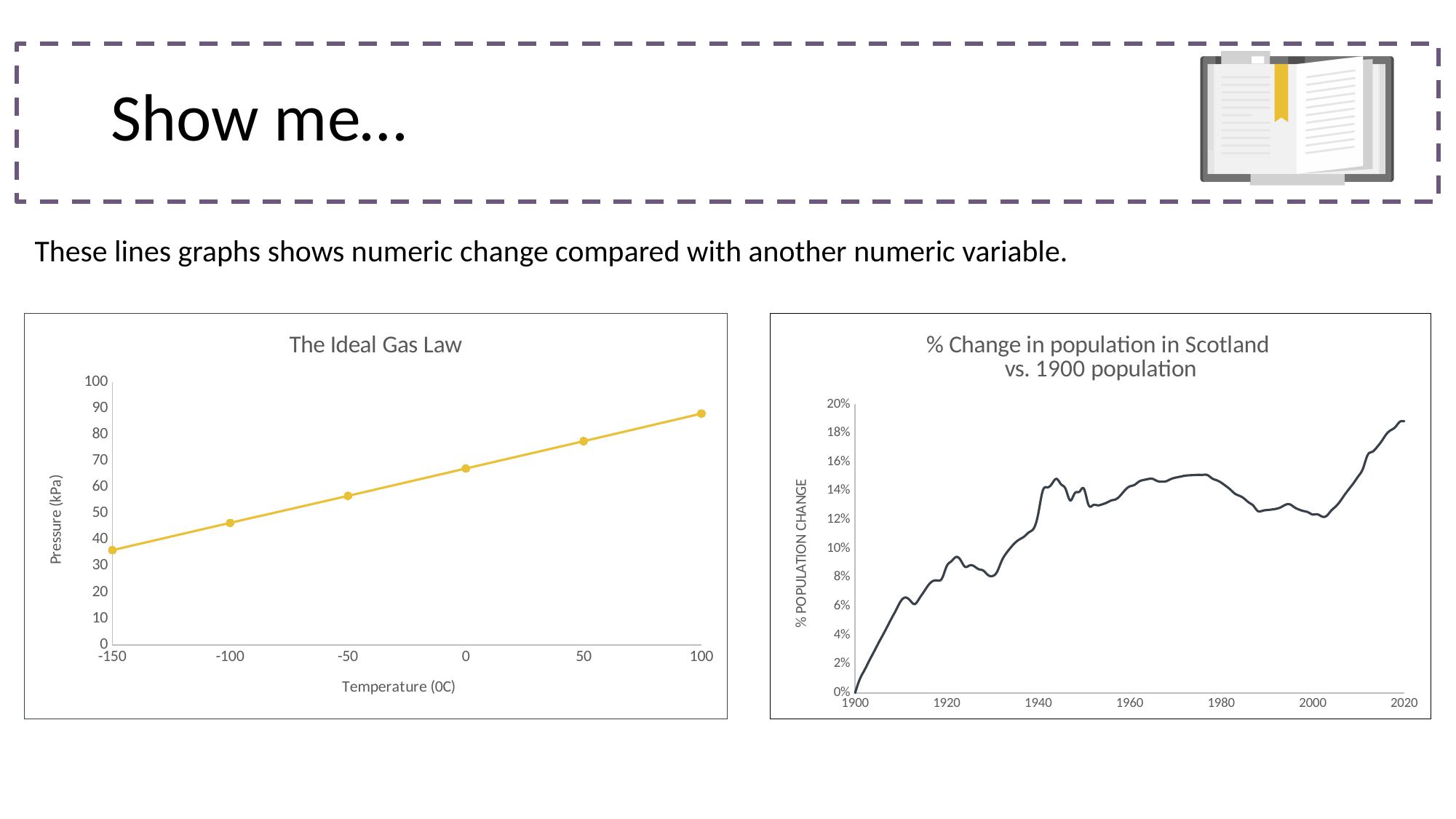

# Show me…
These lines graphs shows numeric change compared with another numeric variable.

### Chart: The Ideal Gas Law

| Category | pressure_kPa |
|---|---|

### Chart: % Change in population in Scotland
vs. 1900 population

| Category | Average population in millions |
|---|---|